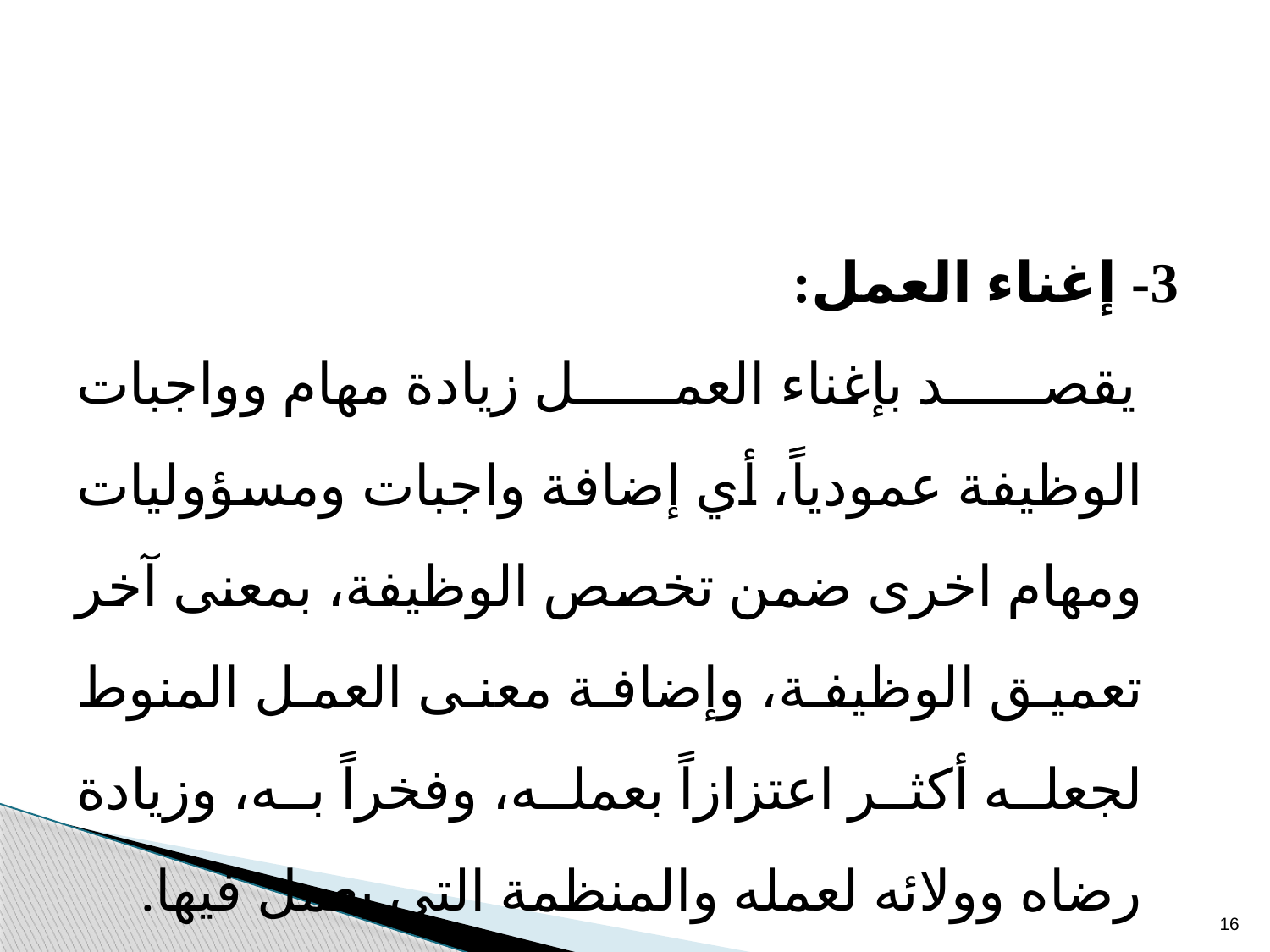

3- إغناء العمل:
   يقصد بإغناء العمل زيادة مهام وواجبات الوظيفة عمودياً، أي إضافة واجبات ومسؤوليات ومهام اخرى ضمن تخصص الوظيفة، بمعنى آخر تعميق الوظيفة، وإضافة معنى العمل المنوط لجعله أكثر اعتزازاً بعمله، وفخراً به، وزيادة رضاه وولائه لعمله والمنظمة التي يعمل فيها.
16